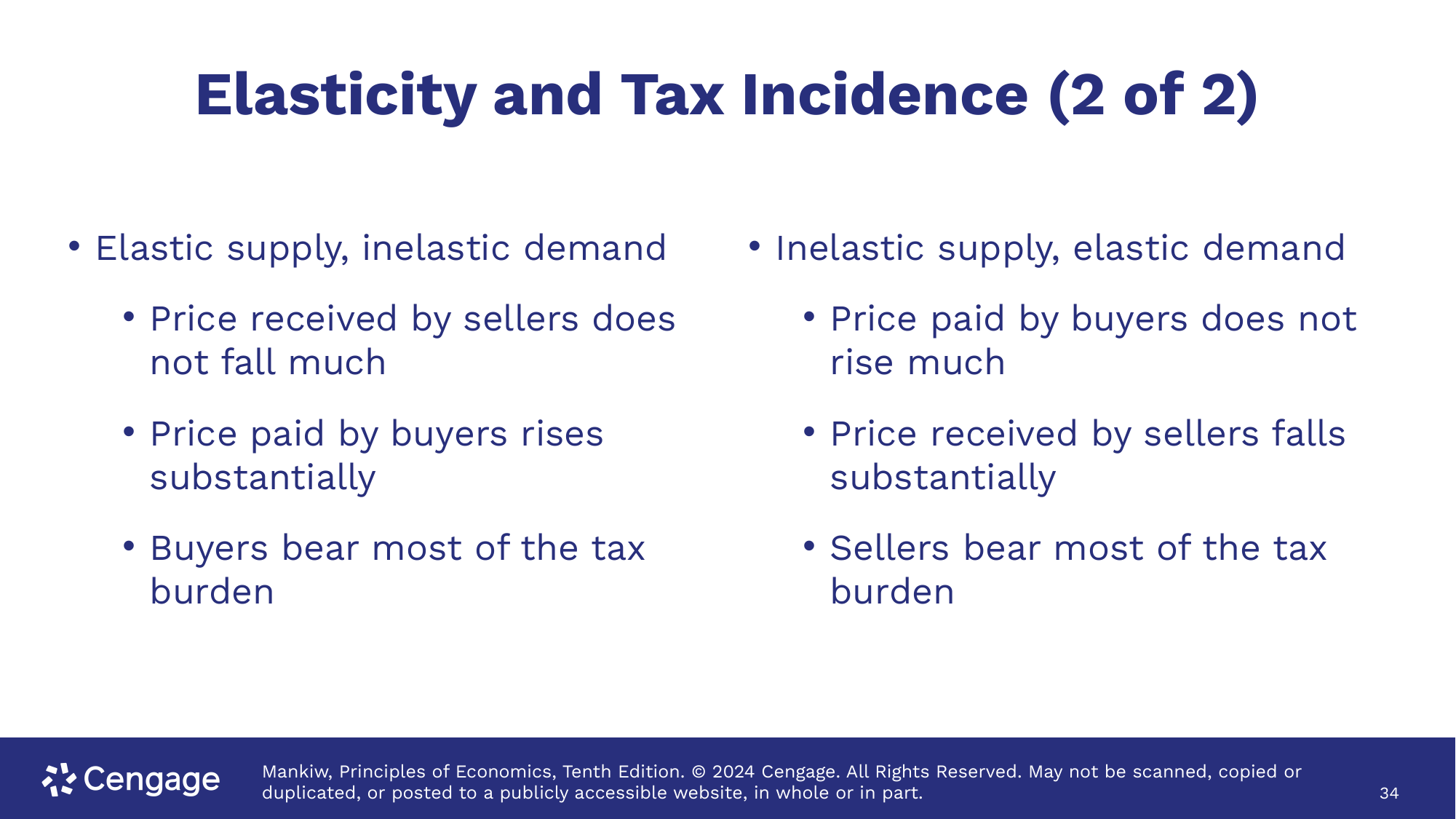

# Elasticity and Tax Incidence (2 of 2)
Elastic supply, inelastic demand
Price received by sellers does not fall much
Price paid by buyers rises substantially
Buyers bear most of the tax burden
Inelastic supply, elastic demand
Price paid by buyers does not rise much
Price received by sellers falls substantially
Sellers bear most of the tax burden